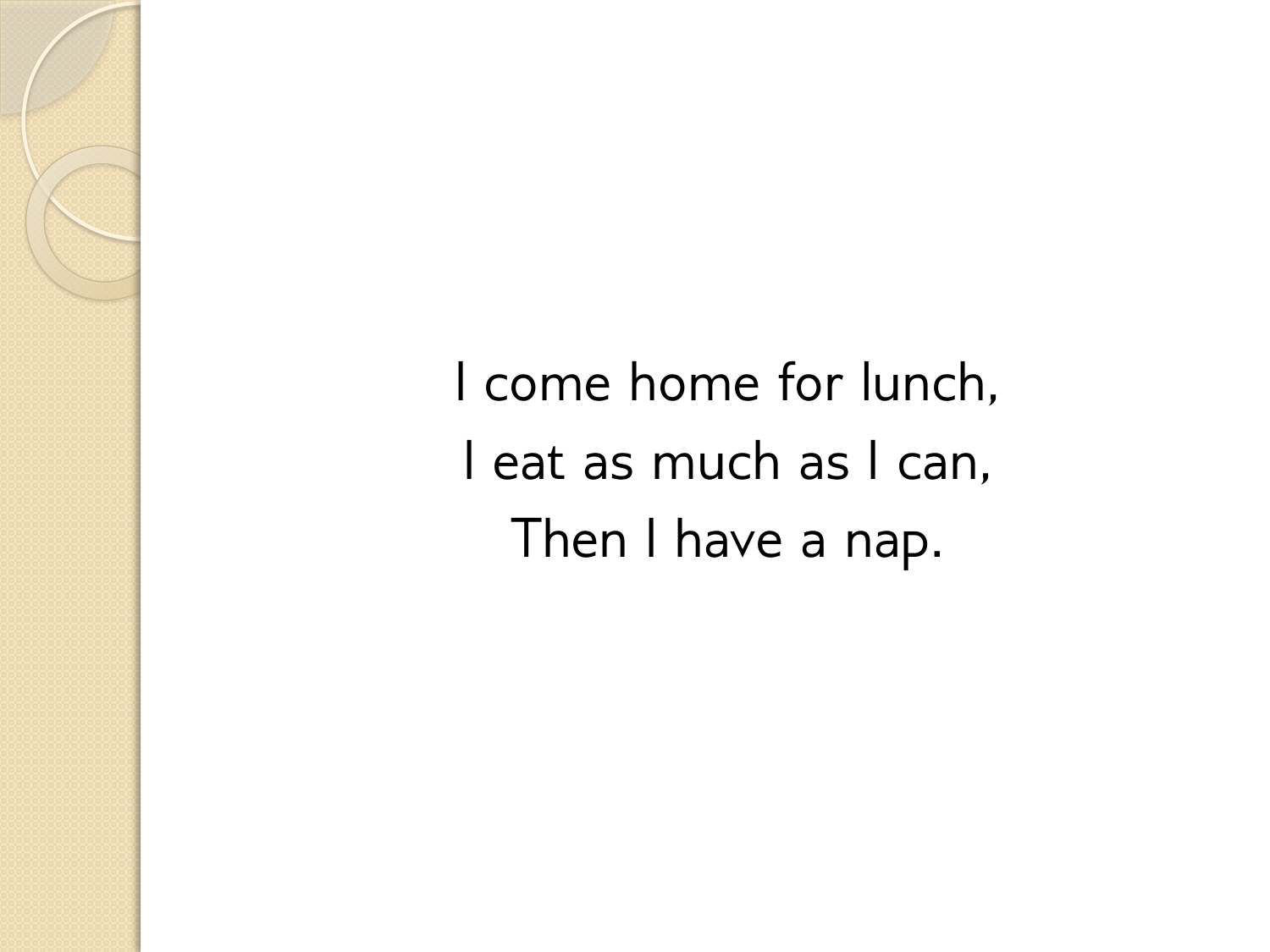

I come home for lunch,
I eat as much as I can,
Then I have a nap.